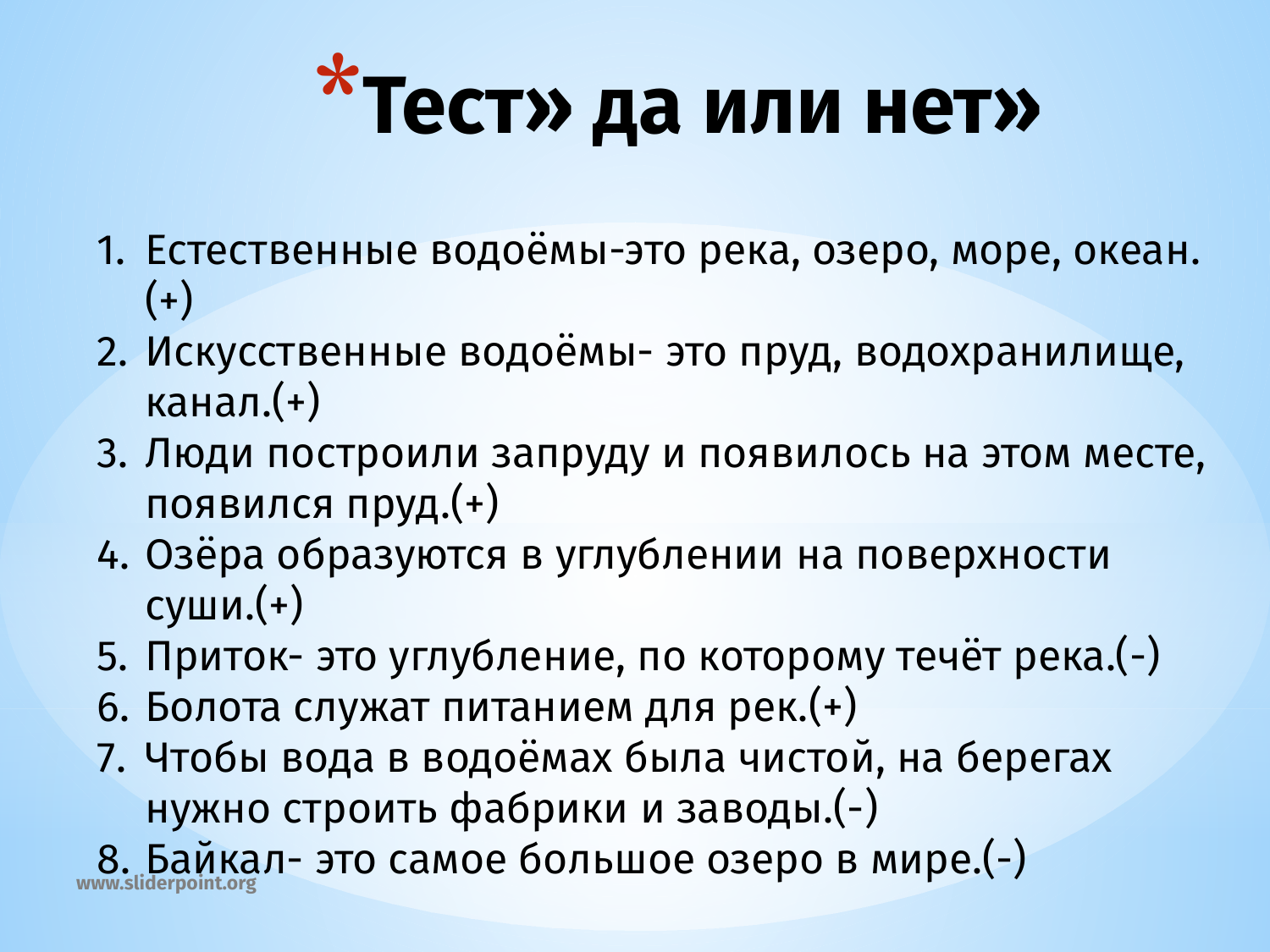

# Тест» да или нет»
Естественные водоёмы-это река, озеро, море, океан.(+)
Искусственные водоёмы- это пруд, водохранилище, канал.(+)
Люди построили запруду и появилось на этом месте, появился пруд.(+)
Озёра образуются в углублении на поверхности суши.(+)
Приток- это углубление, по которому течёт река.(-)
Болота служат питанием для рек.(+)
Чтобы вода в водоёмах была чистой, на берегах нужно строить фабрики и заводы.(-)
Байкал- это самое большое озеро в мире.(-)
www.sliderpoint.org